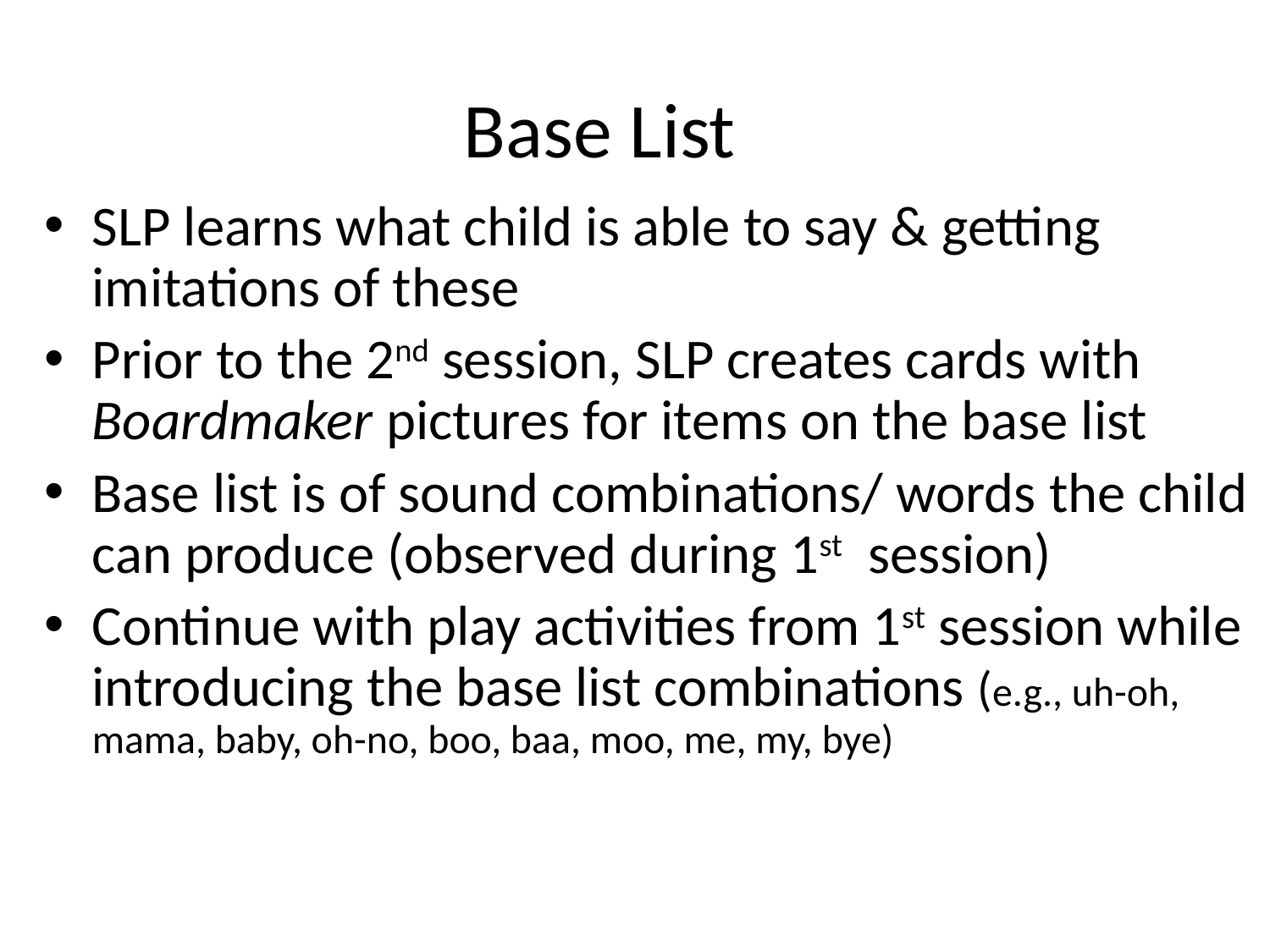

# Base List
SLP learns what child is able to say & getting imitations of these
Prior to the 2nd session, SLP creates cards with Boardmaker pictures for items on the base list
Base list is of sound combinations/ words the child can produce (observed during 1st  session)
Continue with play activities from 1st session while introducing the base list combinations (e.g., uh-oh, mama, baby, oh-no, boo, baa, moo, me, my, bye)